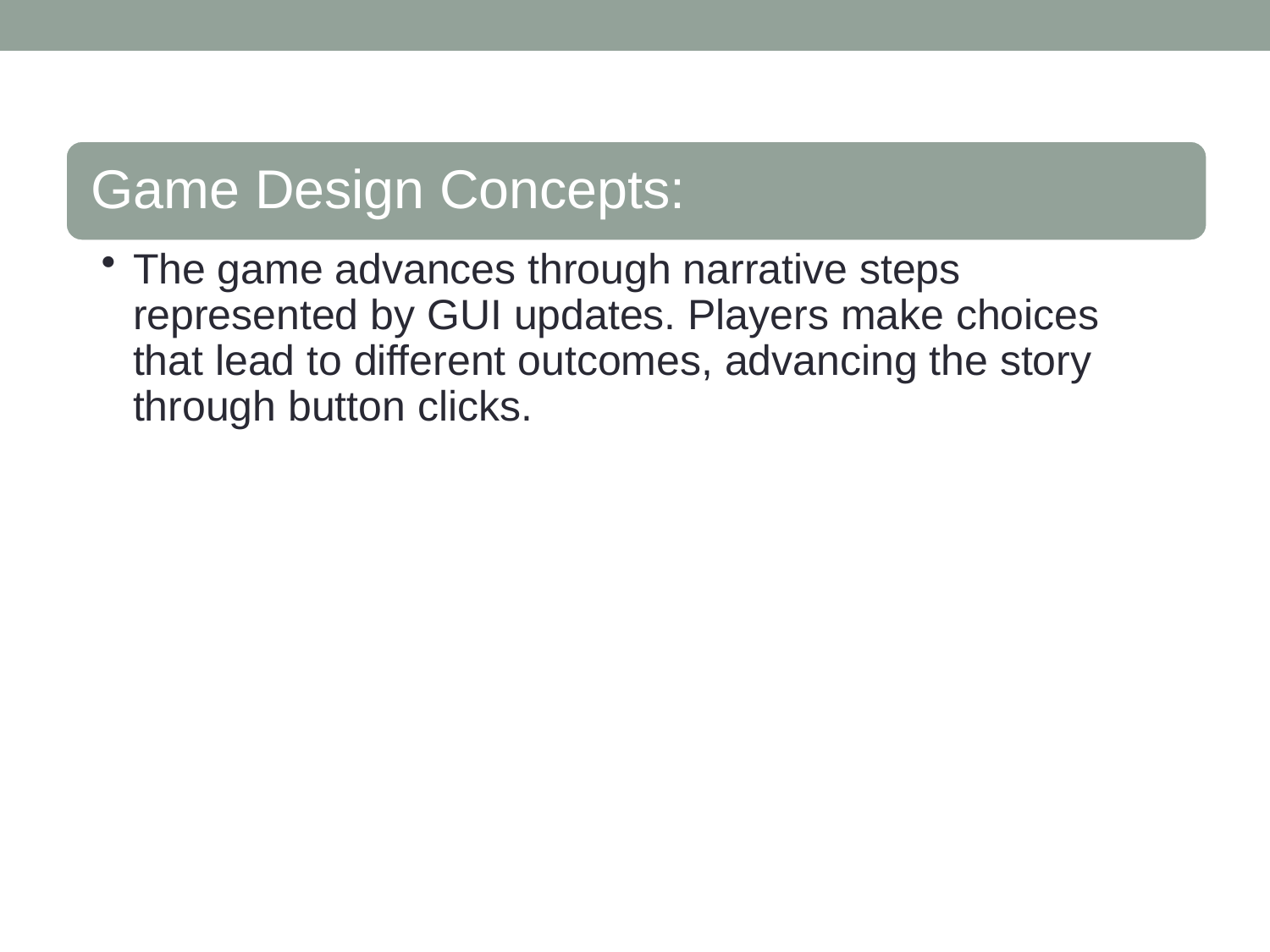

Game Design Concepts:
The game advances through narrative steps represented by GUI updates. Players make choices that lead to different outcomes, advancing the story through button clicks.